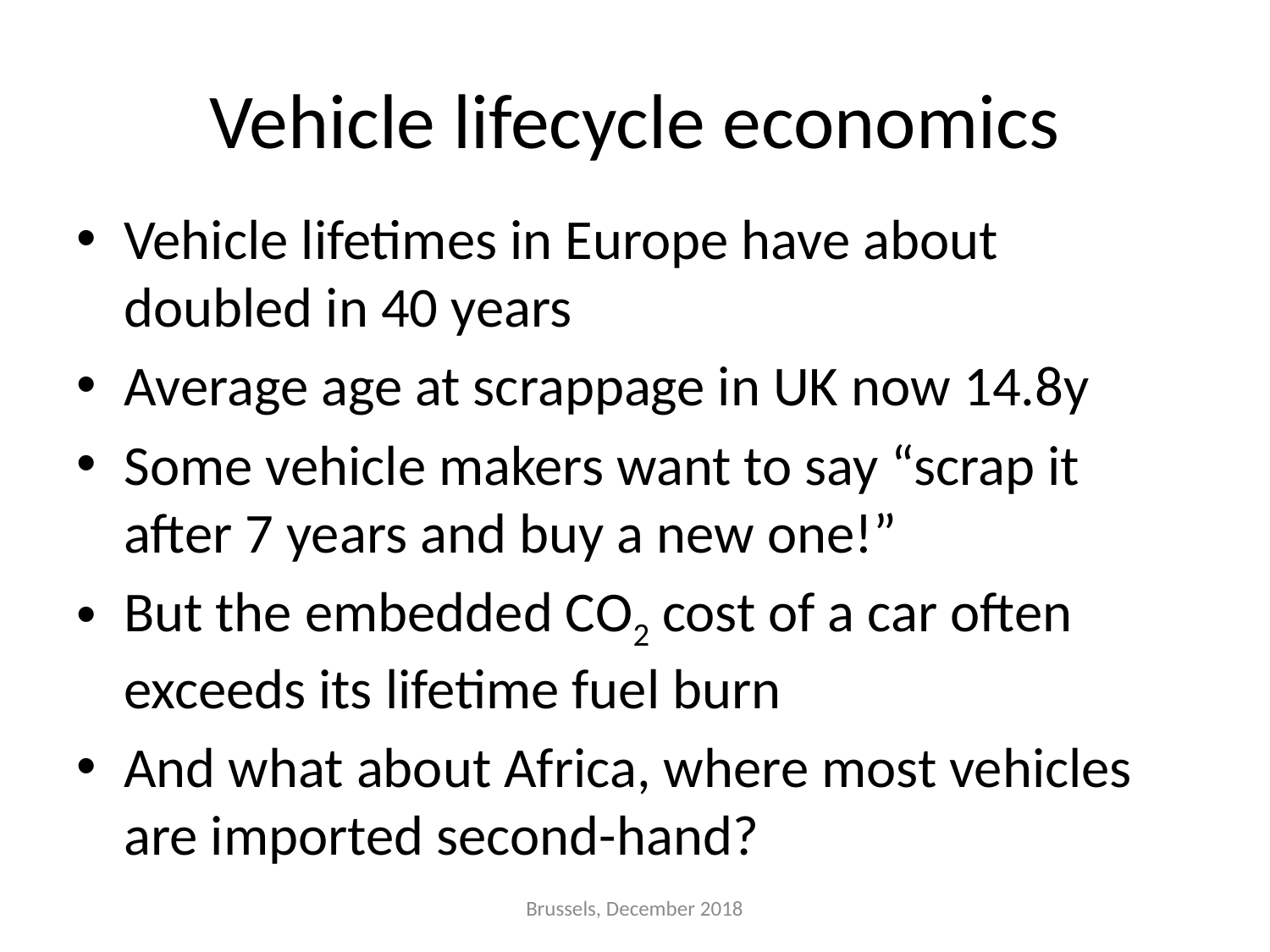

# Vehicle lifecycle economics
Vehicle lifetimes in Europe have about doubled in 40 years
Average age at scrappage in UK now 14.8y
Some vehicle makers want to say “scrap it after 7 years and buy a new one!”
But the embedded CO2 cost of a car often exceeds its lifetime fuel burn
And what about Africa, where most vehicles are imported second-hand?

Brussels, December 2018